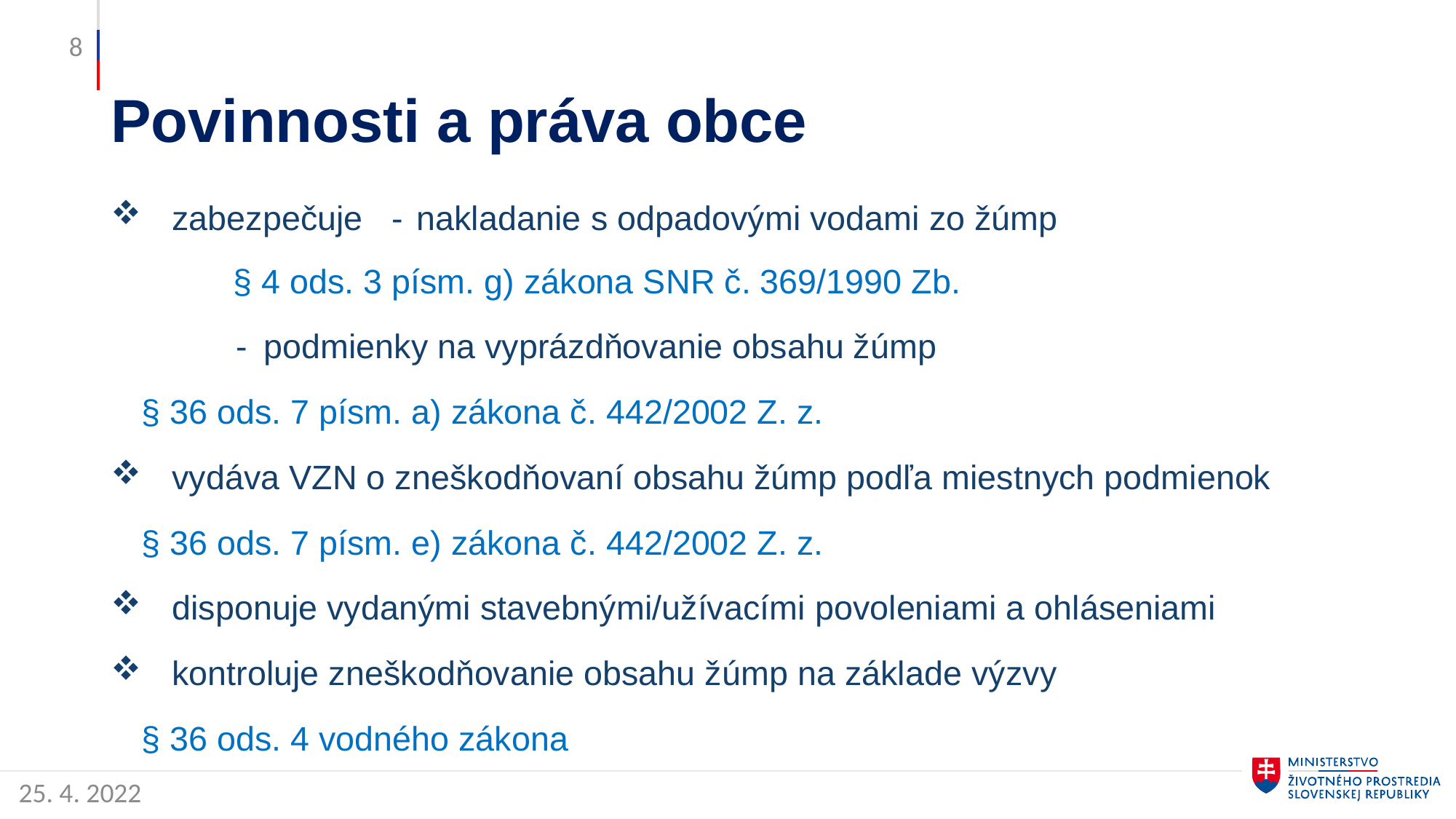

8
# Povinnosti a práva obce
 	zabezpečuje   - 	nakladanie s odpadovými vodami zo žúmp
		§ 4 ods. 3 písm. g) zákona SNR č. 369/1990 Zb.
		          -	podmienky na vyprázdňovanie obsahu žúmp
			§ 36 ods. 7 písm. a) zákona č. 442/2002 Z. z.
 	vydáva VZN o zneškodňovaní obsahu žúmp podľa miestnych podmienok
	§ 36 ods. 7 písm. e) zákona č. 442/2002 Z. z.
 	disponuje vydanými stavebnými/užívacími povoleniami a ohláseniami
 	kontroluje zneškodňovanie obsahu žúmp na základe výzvy
	§ 36 ods. 4 vodného zákona

25. 4. 2022